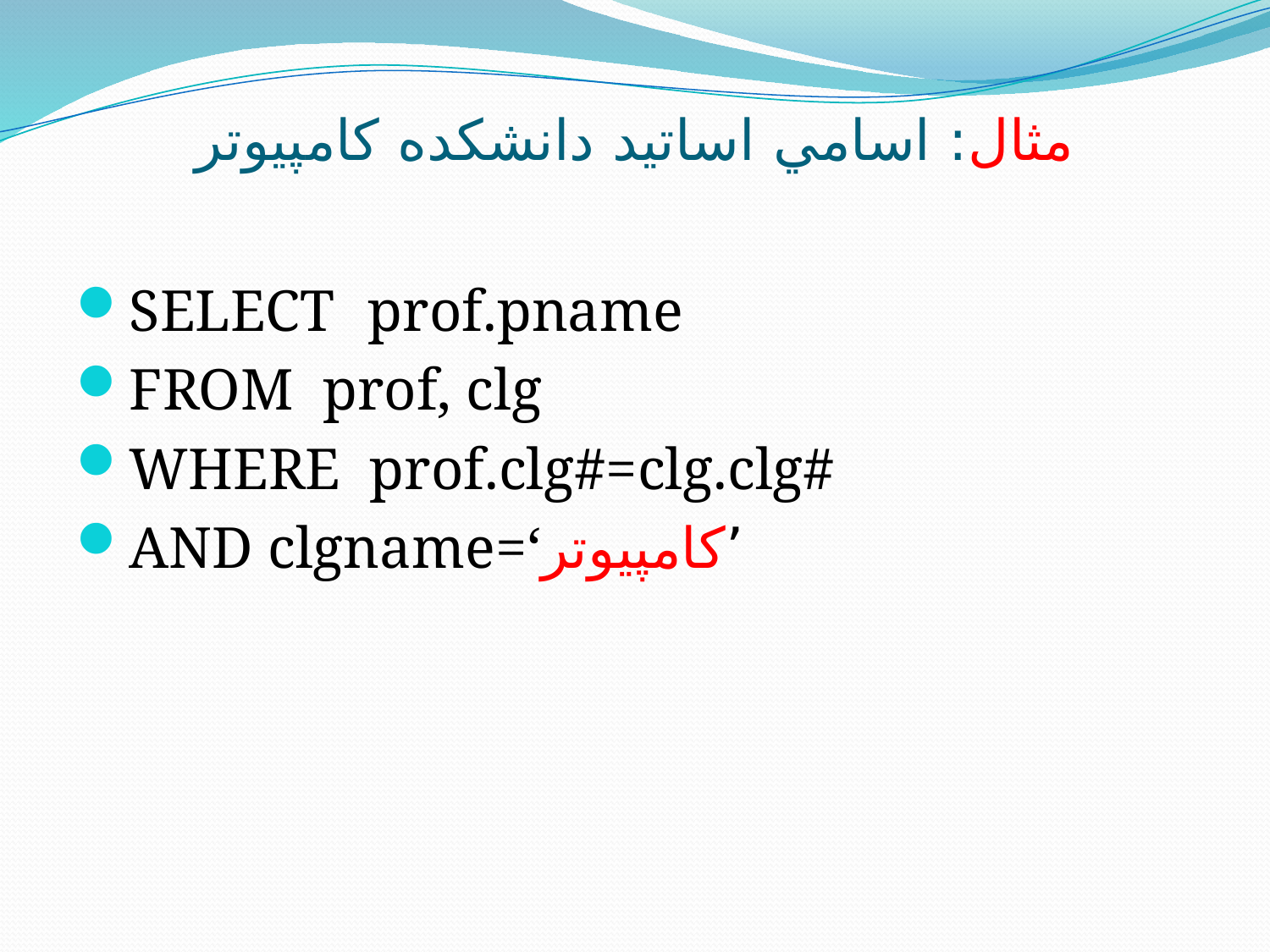

# مثال: اسامي اساتيد دانشکده کامپيوتر
SELECT	prof.pname
FROM  prof, clg
WHERE  prof.clg#=clg.clg#
AND clgname=‘کامپيوتر’